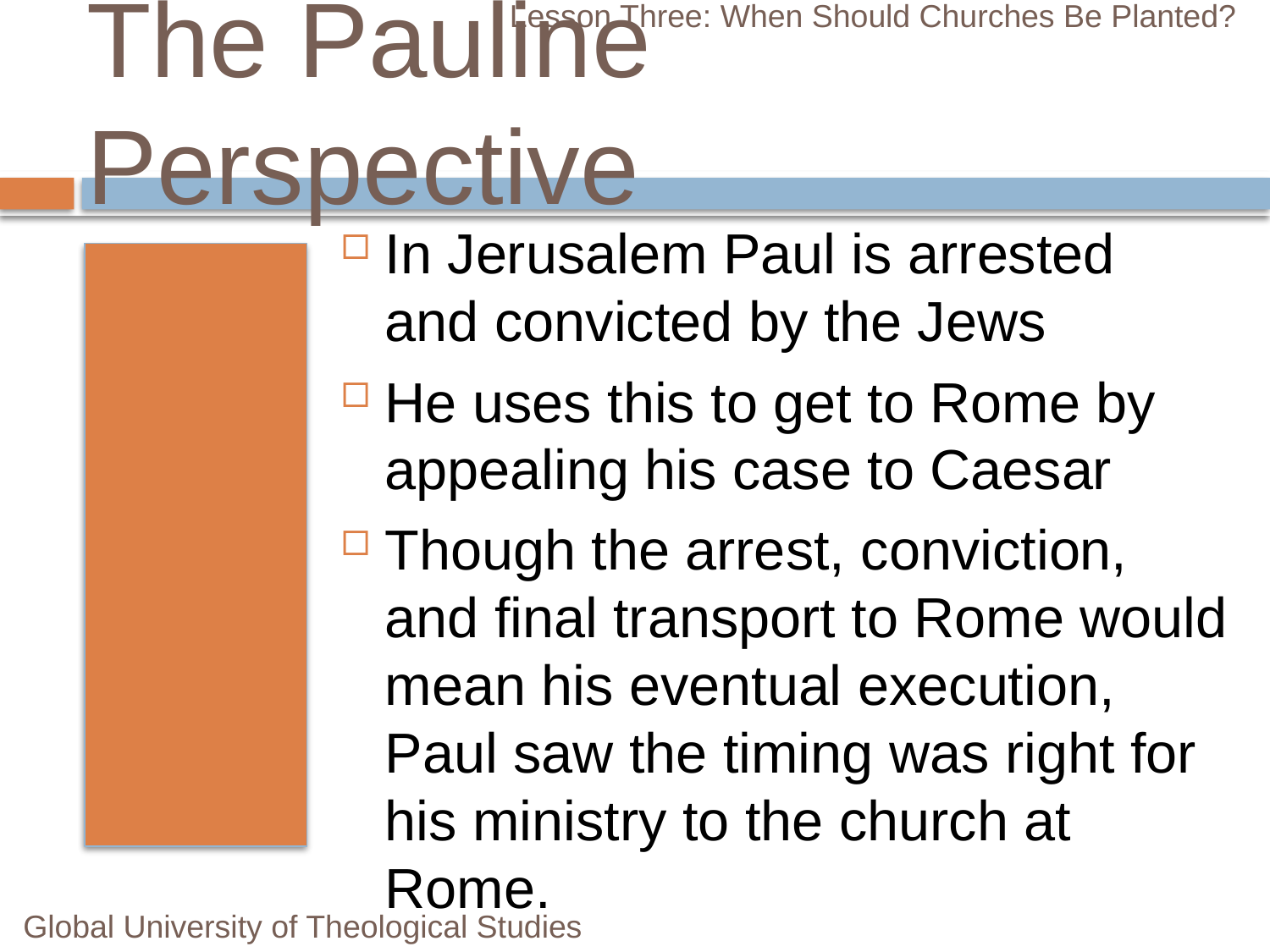

Lesson Three: When Should Churches Be Planted?
# The Pauline Perspective
In Jerusalem Paul is arrested and convicted by the Jews

He uses this to get to Rome by appealing his case to Caesar
Though the arrest, conviction, and final transport to Rome would mean his eventual execution, Paul saw the timing was right for his ministry to the church at Rome.
Global University of Theological Studies